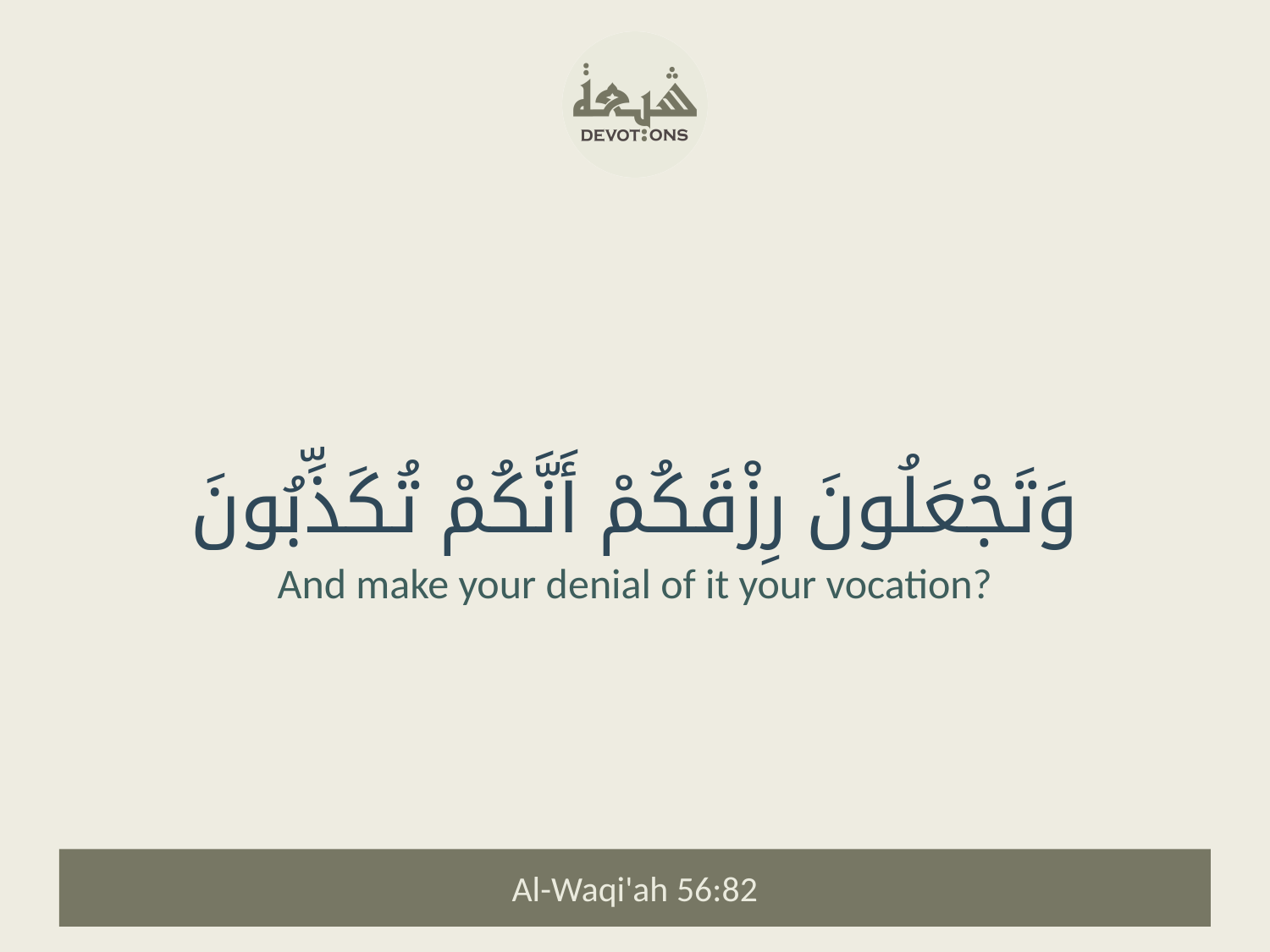

وَتَجْعَلُونَ رِزْقَكُمْ أَنَّكُمْ تُكَذِّبُونَ
And make your denial of it your vocation?
Al-Waqi'ah 56:82